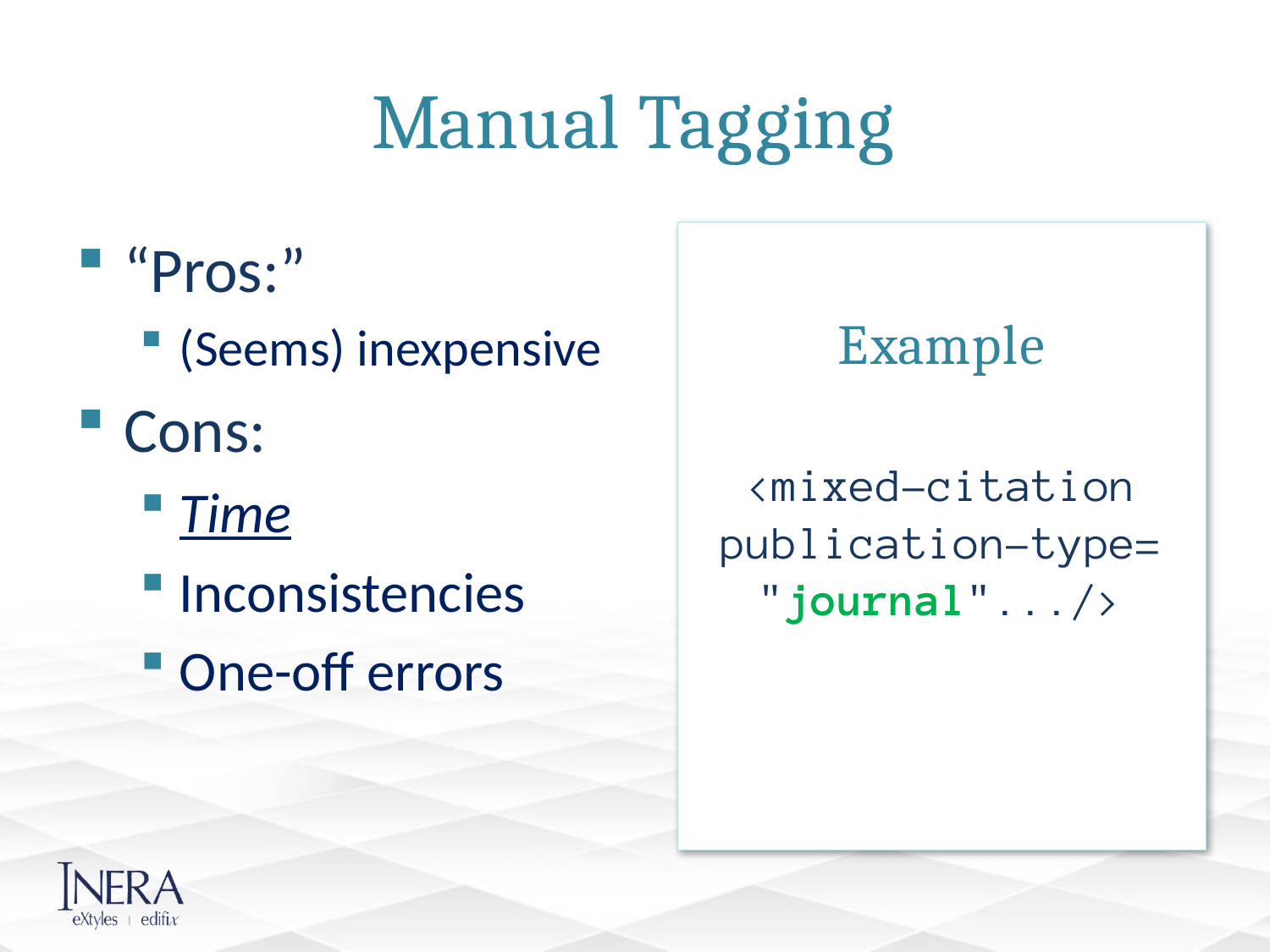

# Manual Tagging
“Pros:”
(Seems) inexpensive
Cons:
Time
Inconsistencies
One-off errors

Example

<mixed-citation publication-type=
"journal".../>